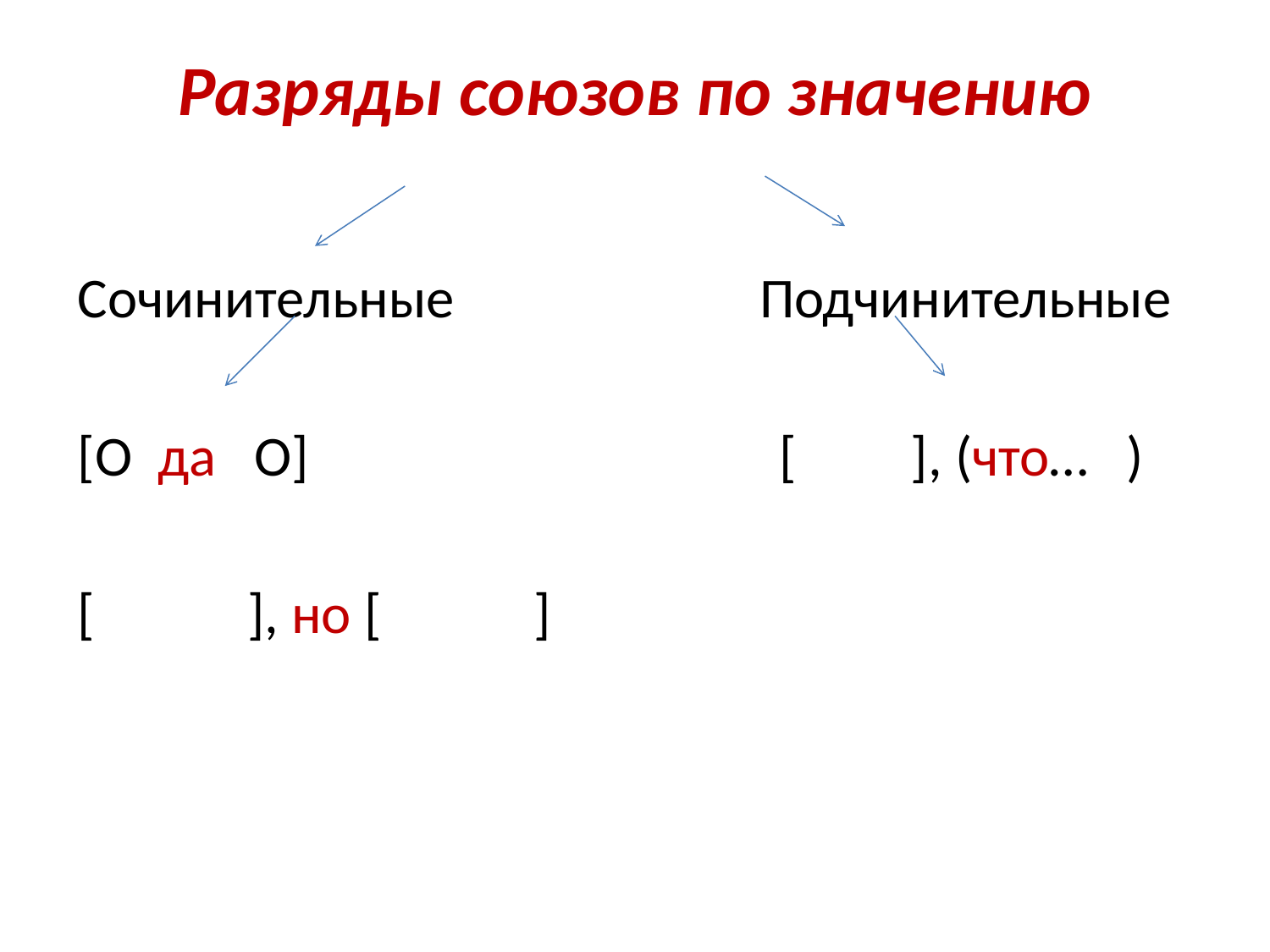

# Разряды союзов по значению

Сочинительные                        Подчинительные

[O  да   O]                                     [         ], (что…   )

[            ], но [            ]